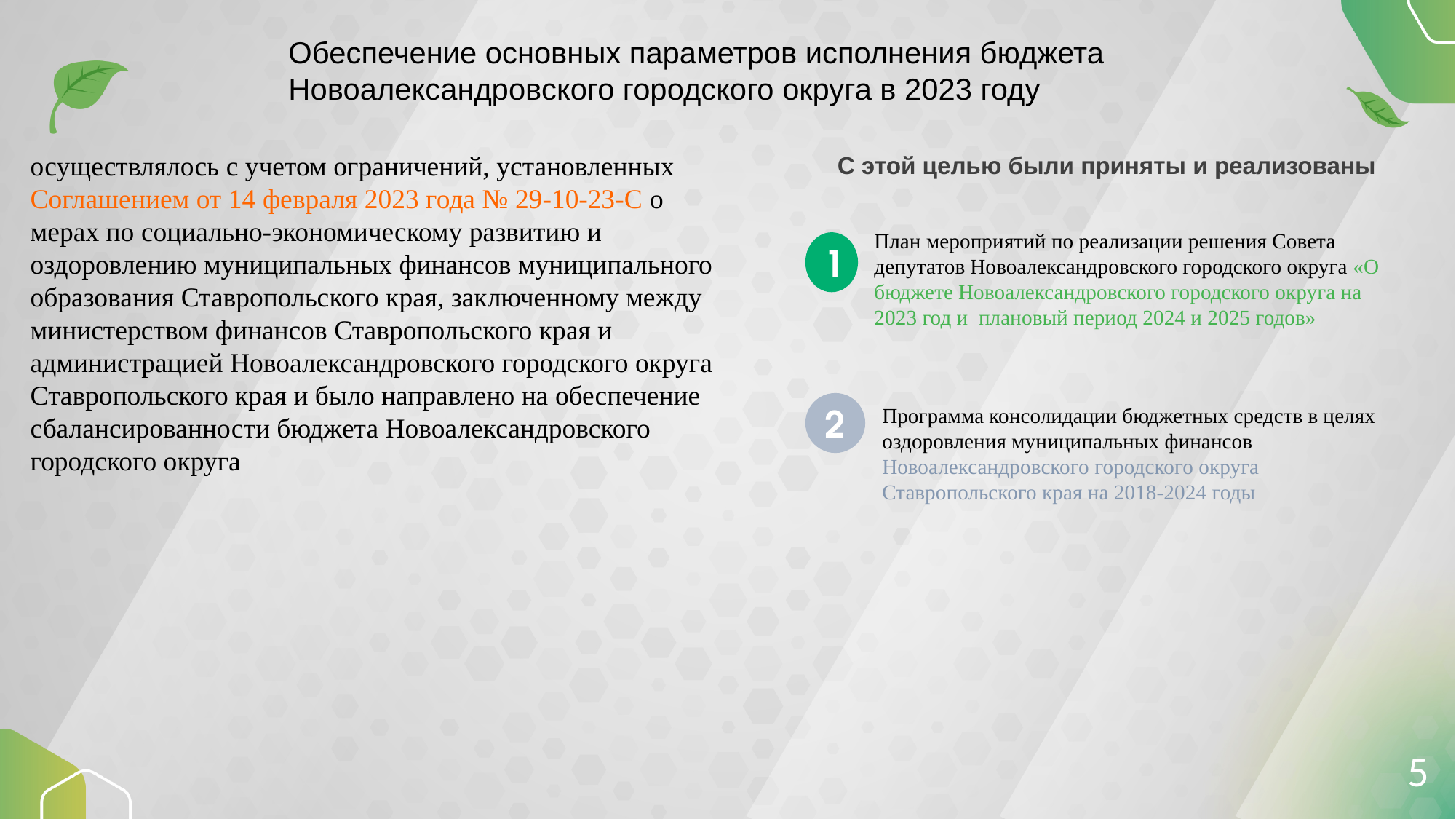

Обеспечение основных параметров исполнения бюджета Новоалександровского городского округа в 2023 году
осуществлялось с учетом ограничений, установленных Соглашением от 14 февраля 2023 года № 29-10-23-С о мерах по социально-экономическому развитию и оздоровлению муниципальных финансов муниципального образования Ставропольского края, заключенному между министерством финансов Ставропольского края и администрацией Новоалександровского городского округа Ставропольского края и было направлено на обеспечение сбалансированности бюджета Новоалександровского городского округа
С этой целью были приняты и реализованы
План мероприятий по реализации решения Совета депутатов Новоалександровского городского округа «О бюджете Новоалександровского городского округа на 2023 год и  плановый период 2024 и 2025 годов»
1
2
Программа консолидации бюджетных средств в целях оздоровления муниципальных финансов Новоалександровского городского округа Ставропольского края на 2018-2024 годы
5